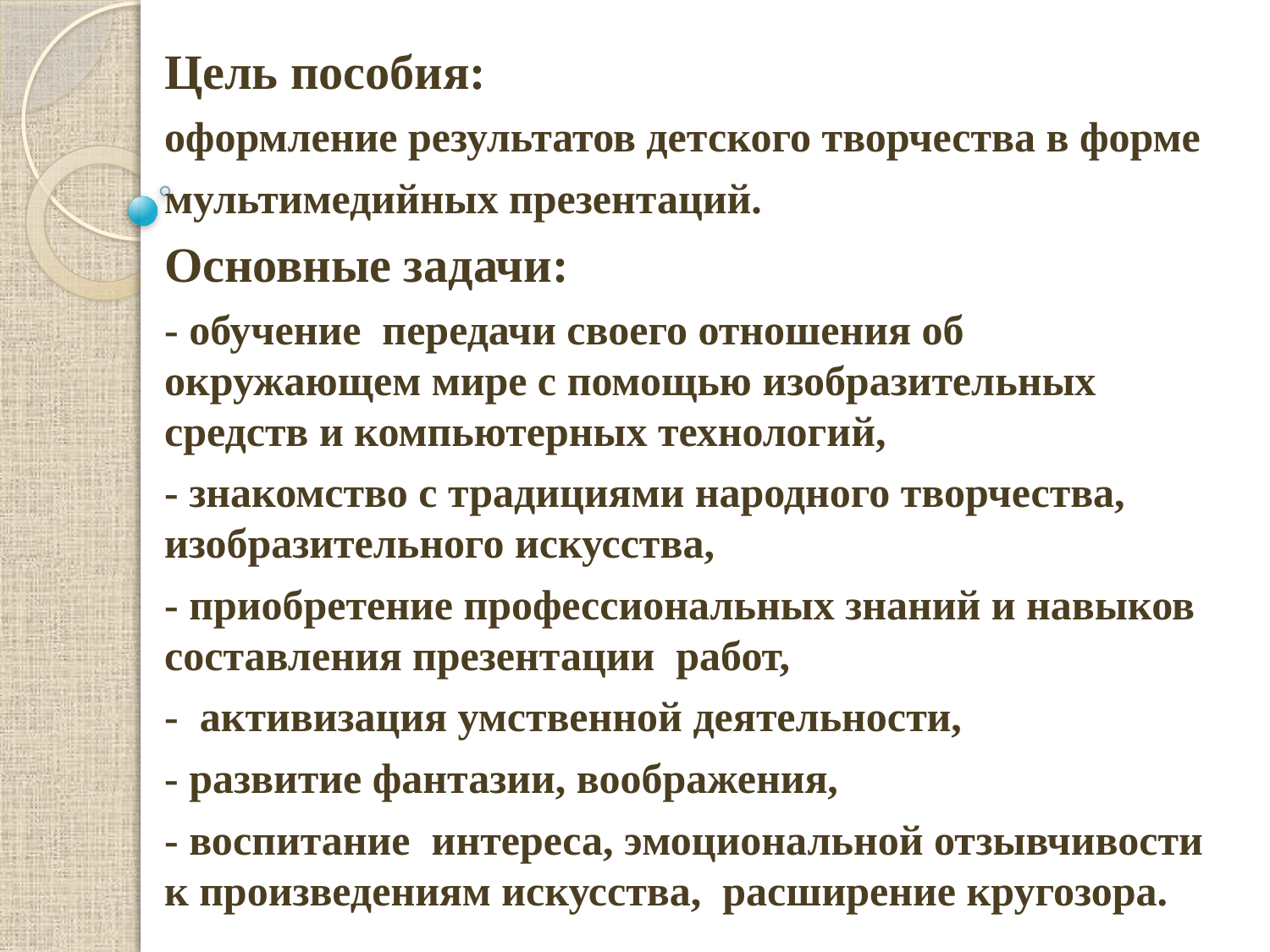

Цель пособия:
оформление результатов детского творчества в форме
мультимедийных презентаций.
Основные задачи:
- обучение  передачи своего отношения об  окружающем мире с помощью изобразительных средств и компьютерных технологий,
- знакомство с традициями народного творчества, изобразительного искусства,
- приобретение профессиональных знаний и навыков составления презентации  работ,
-  активизация умственной деятельности,
- развитие фантазии, воображения,
- воспитание  интереса, эмоциональной отзывчивости к произведениям искусства,  расширение кругозора.